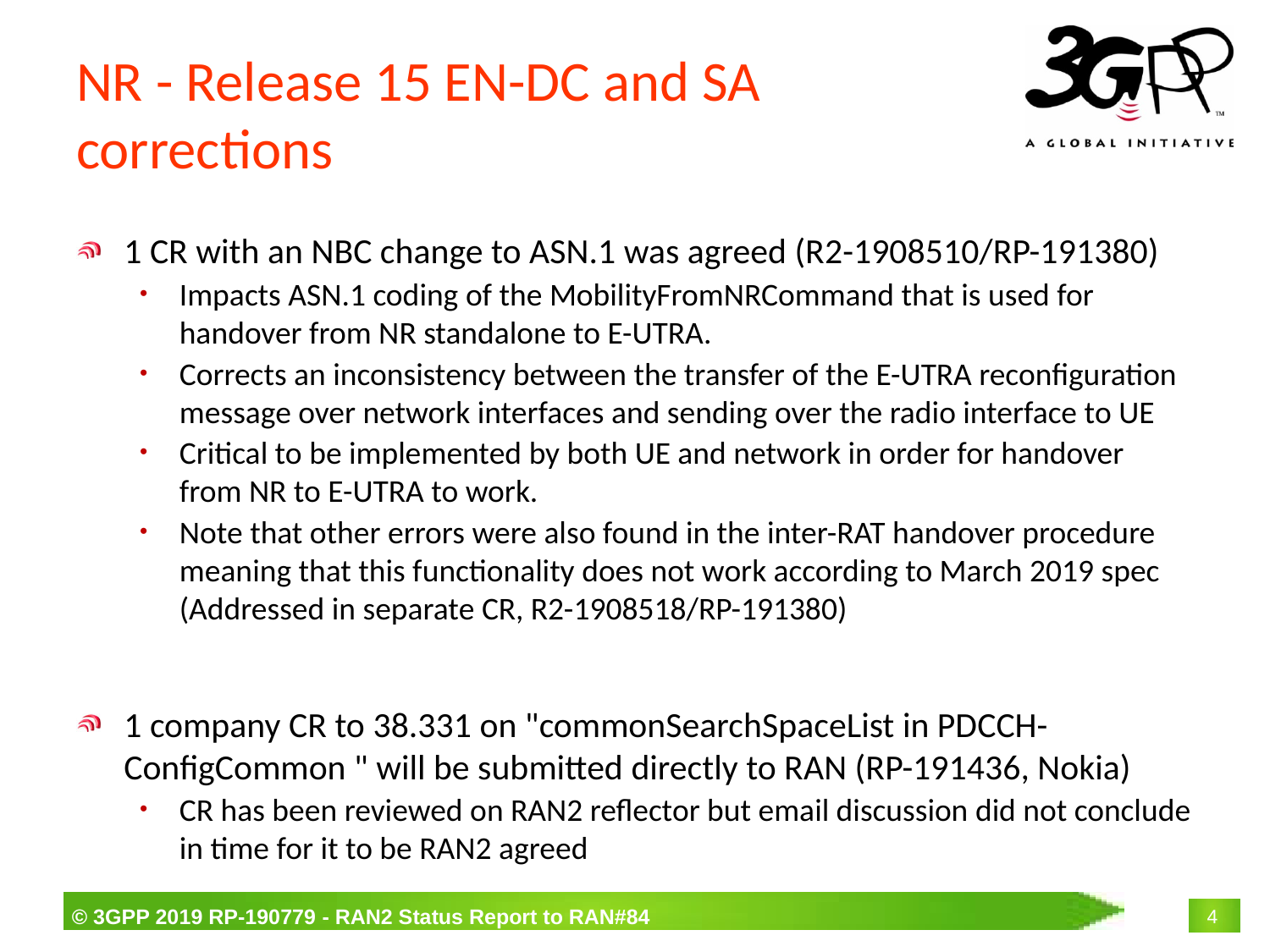

# NR - Release 15 EN-DC and SA corrections
1 CR with an NBC change to ASN.1 was agreed (R2-1908510/RP-191380)
Impacts ASN.1 coding of the MobilityFromNRCommand that is used for handover from NR standalone to E-UTRA.
Corrects an inconsistency between the transfer of the E-UTRA reconfiguration message over network interfaces and sending over the radio interface to UE
Critical to be implemented by both UE and network in order for handover from NR to E-UTRA to work.
Note that other errors were also found in the inter-RAT handover procedure meaning that this functionality does not work according to March 2019 spec (Addressed in separate CR, R2-1908518/RP-191380)

1 company CR to 38.331 on "commonSearchSpaceList in PDCCH-ConfigCommon " will be submitted directly to RAN (RP-191436, Nokia)
CR has been reviewed on RAN2 reflector but email discussion did not conclude in time for it to be RAN2 agreed